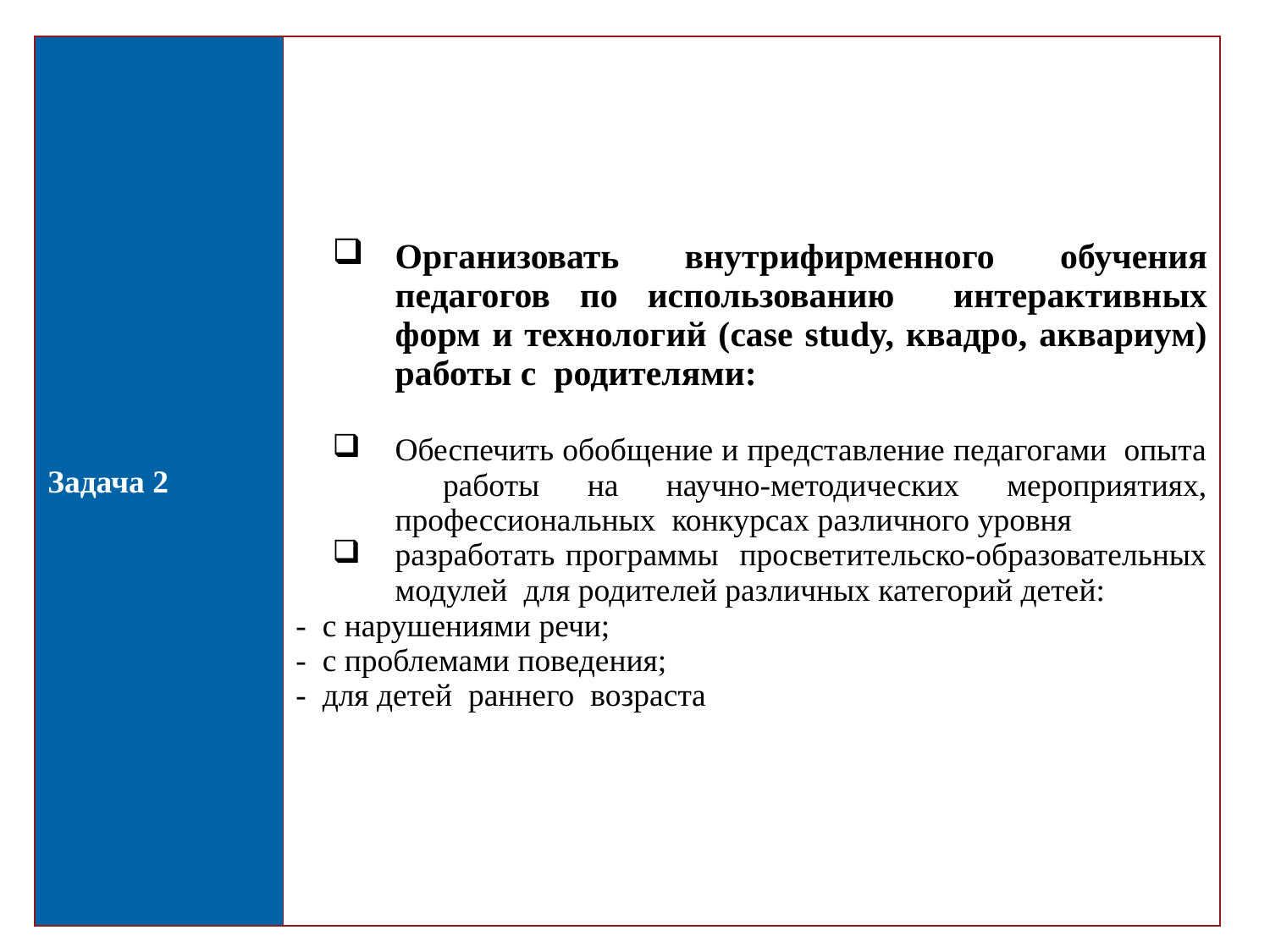

| Задача 2 | организовано внутрифирменное обучение педагогов по использ Организовать внутрифирменного обучения педагогов по использованию интерактивных форм и технологий (case study, квадро, аквариум) работы с родителями: Обеспечить обобщение и представление педагогами опыта работы на научно-методических мероприятиях, профессиональных конкурсах различного уровня разработать программы просветительско-образовательных модулей для родителей различных категорий детей: - с нарушениями речи; - с проблемами поведения; - для детей раннего возраста |
| --- | --- |
6